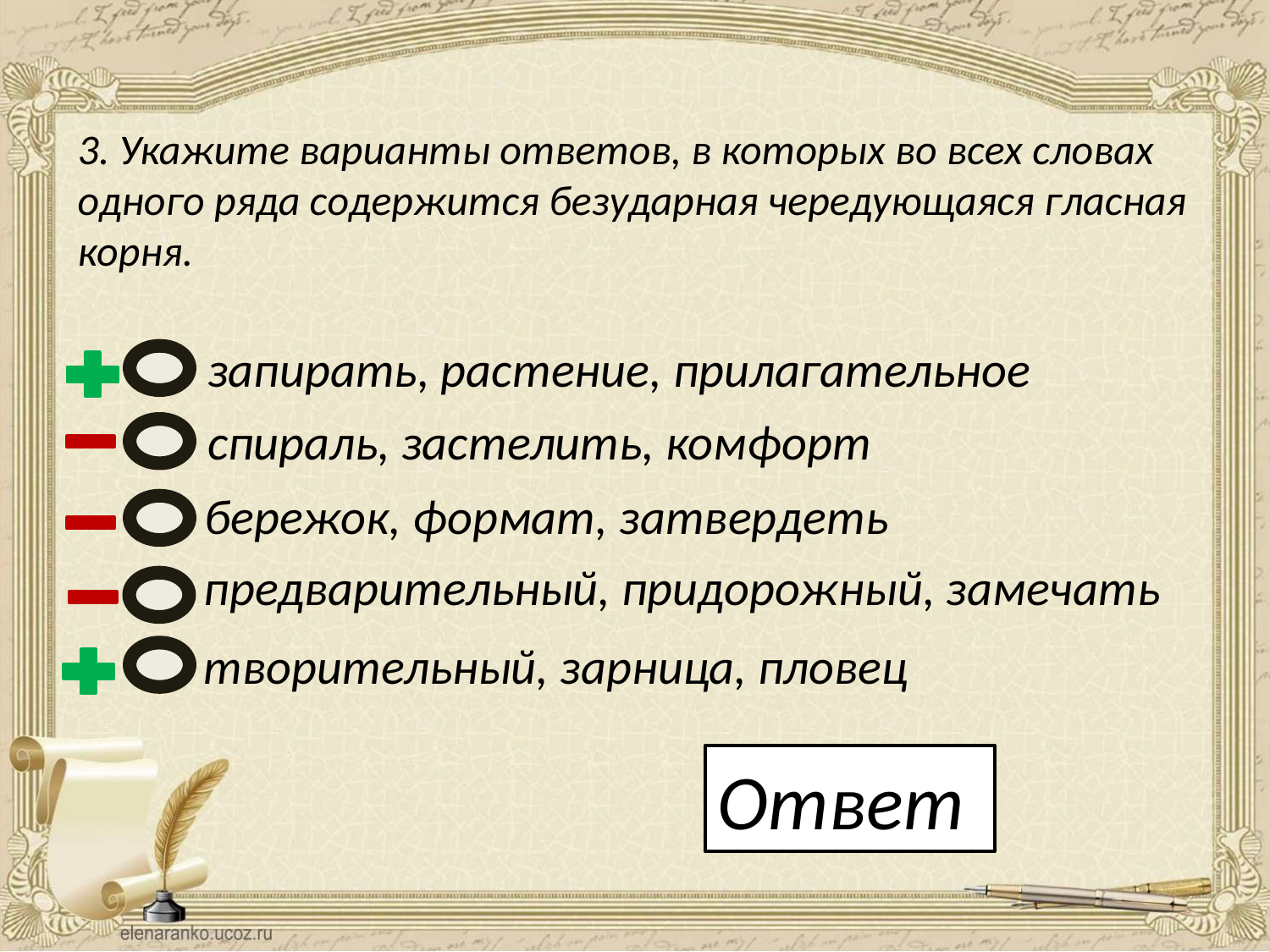

3. Укажите варианты ответов, в которых во всех словах одного ряда содержится безударная чередующаяся гласная корня.
запирать, растение, прилагательное

спираль, застелить, комфорт

бережок, формат, затвердеть

предварительный, придорожный, замечать

творительный, зарница, пловец

Ответ